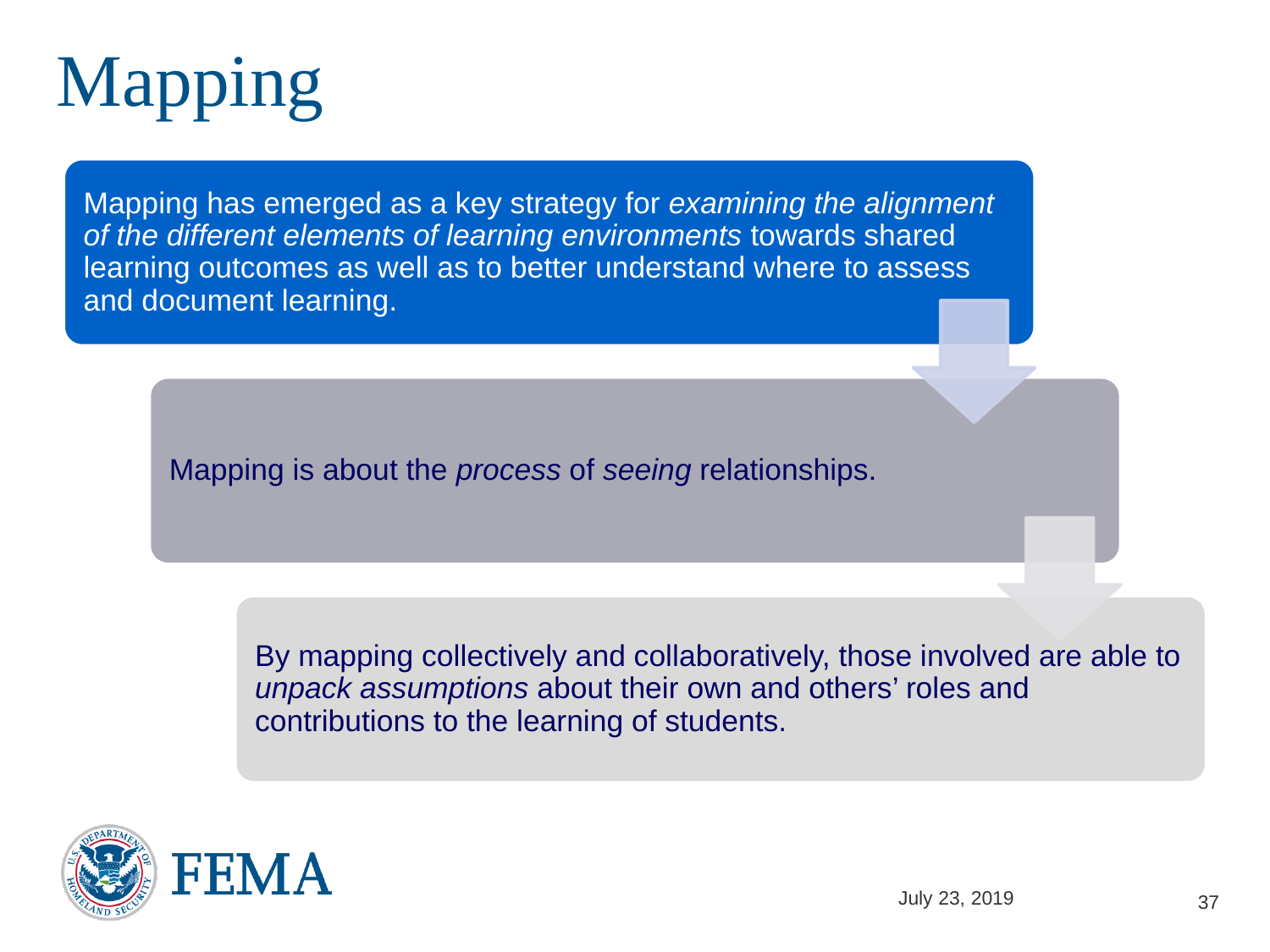

# Mapping
Mapping has emerged as a key strategy for examining the alignment of the different elements of learning environments towards shared learning outcomes as well as to better understand where to assess and document learning.
Mapping is about the process of seeing relationships.
By mapping collectively and collaboratively, those involved are able to unpack assumptions about their own and others’ roles and contributions to the learning of students.

37